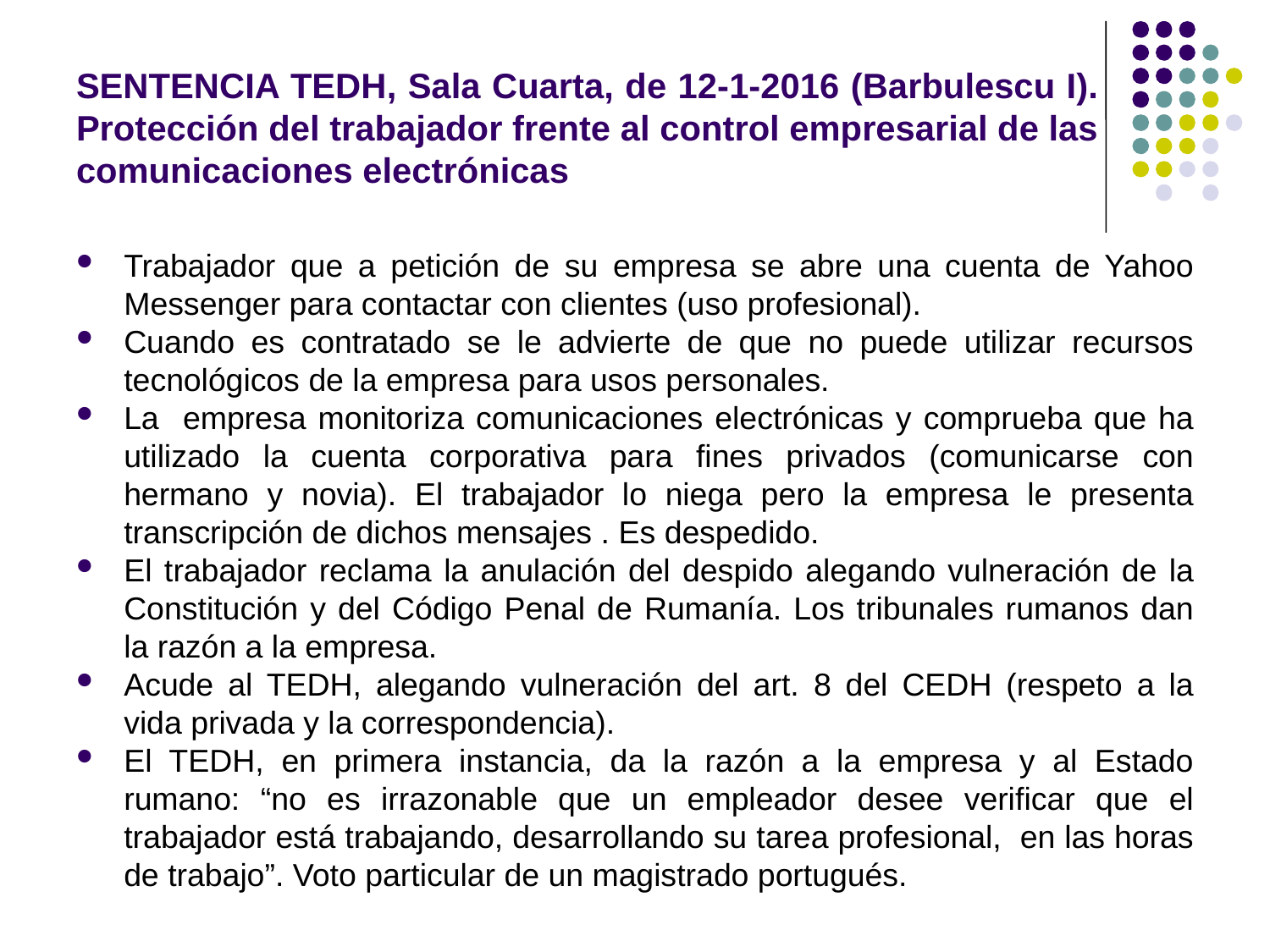

# SENTENCIA TEDH, Sala Cuarta, de 12-1-2016 (Barbulescu I). Protección del trabajador frente al control empresarial de las comunicaciones electrónicas
Trabajador que a petición de su empresa se abre una cuenta de Yahoo Messenger para contactar con clientes (uso profesional).
Cuando es contratado se le advierte de que no puede utilizar recursos tecnológicos de la empresa para usos personales.
La  empresa monitoriza comunicaciones electrónicas y comprueba que ha utilizado la cuenta corporativa para fines privados (comunicarse con hermano y novia). El trabajador lo niega pero la empresa le presenta transcripción de dichos mensajes . Es despedido.
El trabajador reclama la anulación del despido alegando vulneración de la Constitución y del Código Penal de Rumanía. Los tribunales rumanos dan la razón a la empresa.
Acude al TEDH, alegando vulneración del art. 8 del CEDH (respeto a la vida privada y la correspondencia).
El TEDH, en primera instancia, da la razón a la empresa y al Estado rumano: “no es irrazonable que un empleador desee verificar que el trabajador está trabajando, desarrollando su tarea profesional,  en las horas de trabajo”. Voto particular de un magistrado portugués.